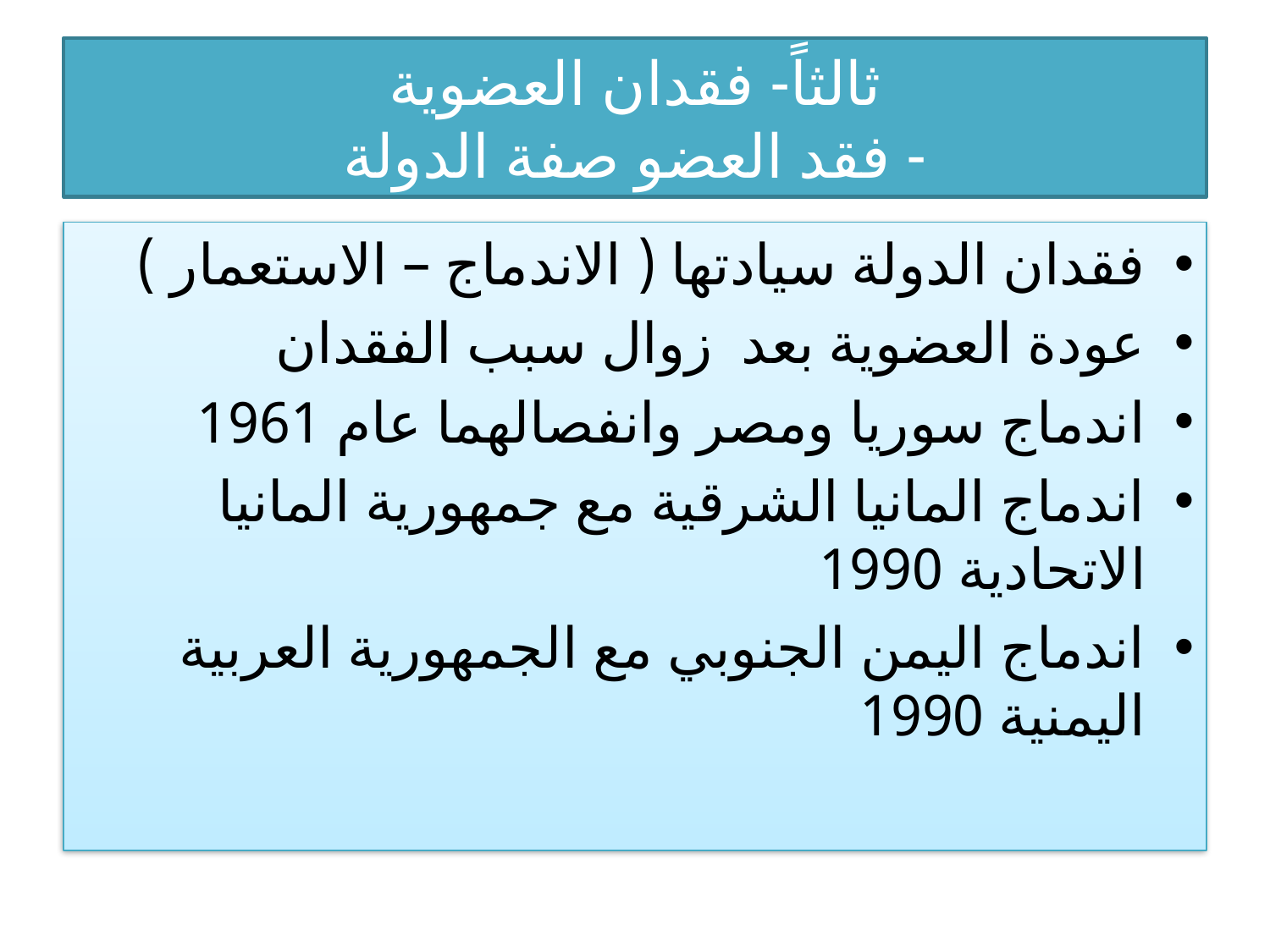

# ثالثاً- فقدان العضوية - فقد العضو صفة الدولة
فقدان الدولة سيادتها ( الاندماج – الاستعمار )
عودة العضوية بعد  زوال سبب الفقدان
اندماج سوريا ومصر وانفصالهما عام 1961
اندماج المانيا الشرقية مع جمهورية المانيا الاتحادية 1990
اندماج اليمن الجنوبي مع الجمهورية العربية اليمنية 1990